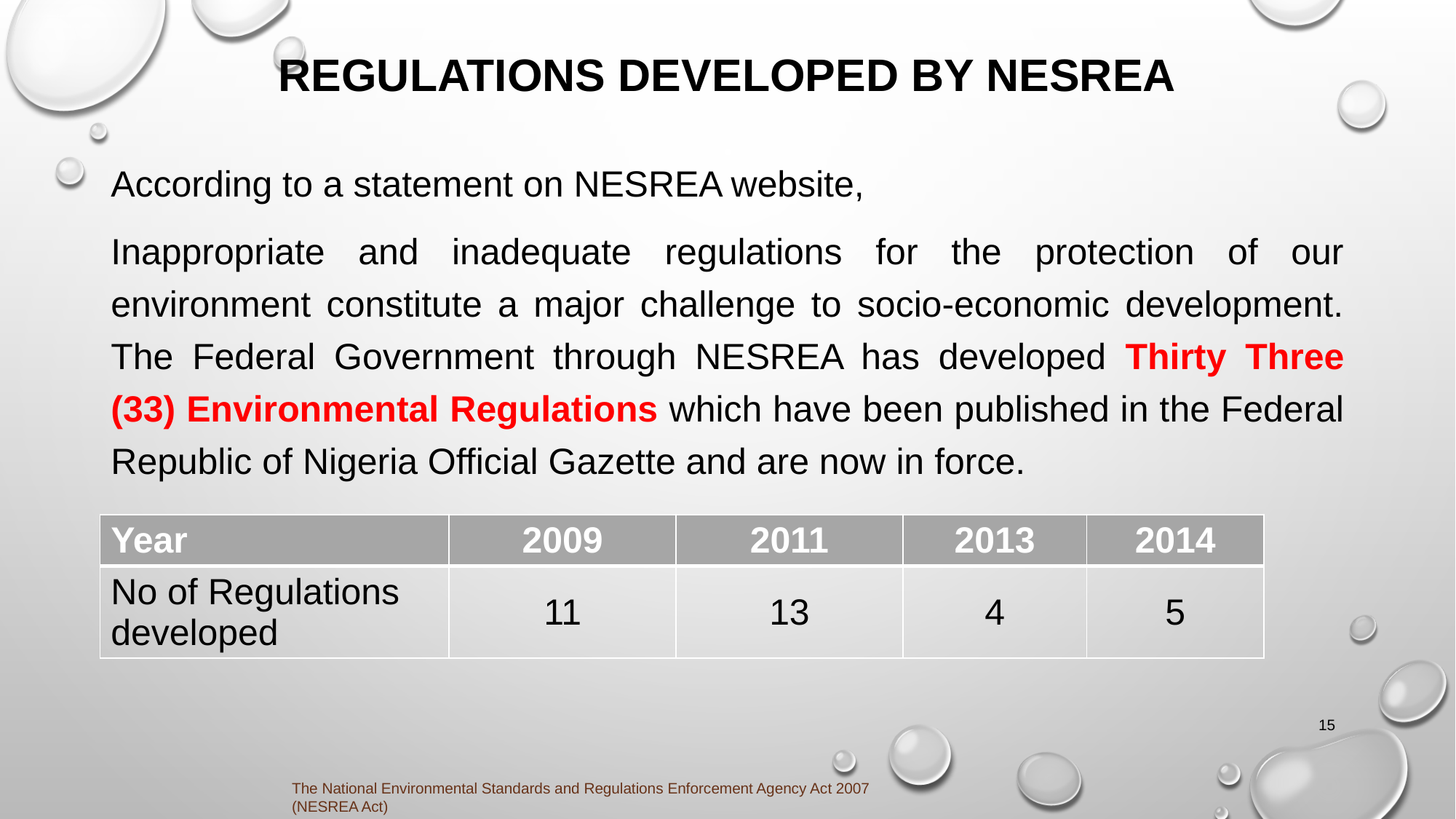

# Regulations developed by nesrea
According to a statement on NESREA website,
Inappropriate and inadequate regulations for the protection of our environment constitute a major challenge to socio-economic development. The Federal Government through NESREA has developed Thirty Three (33) Environmental Regulations which have been published in the Federal Republic of Nigeria Official Gazette and are now in force.

| Year | 2009 | 2011 | 2013 | 2014 |
| --- | --- | --- | --- | --- |
| No of Regulations developed | 11 | 13 | 4 | 5 |
15
The National Environmental Standards and Regulations Enforcement Agency Act 2007 (NESREA Act)